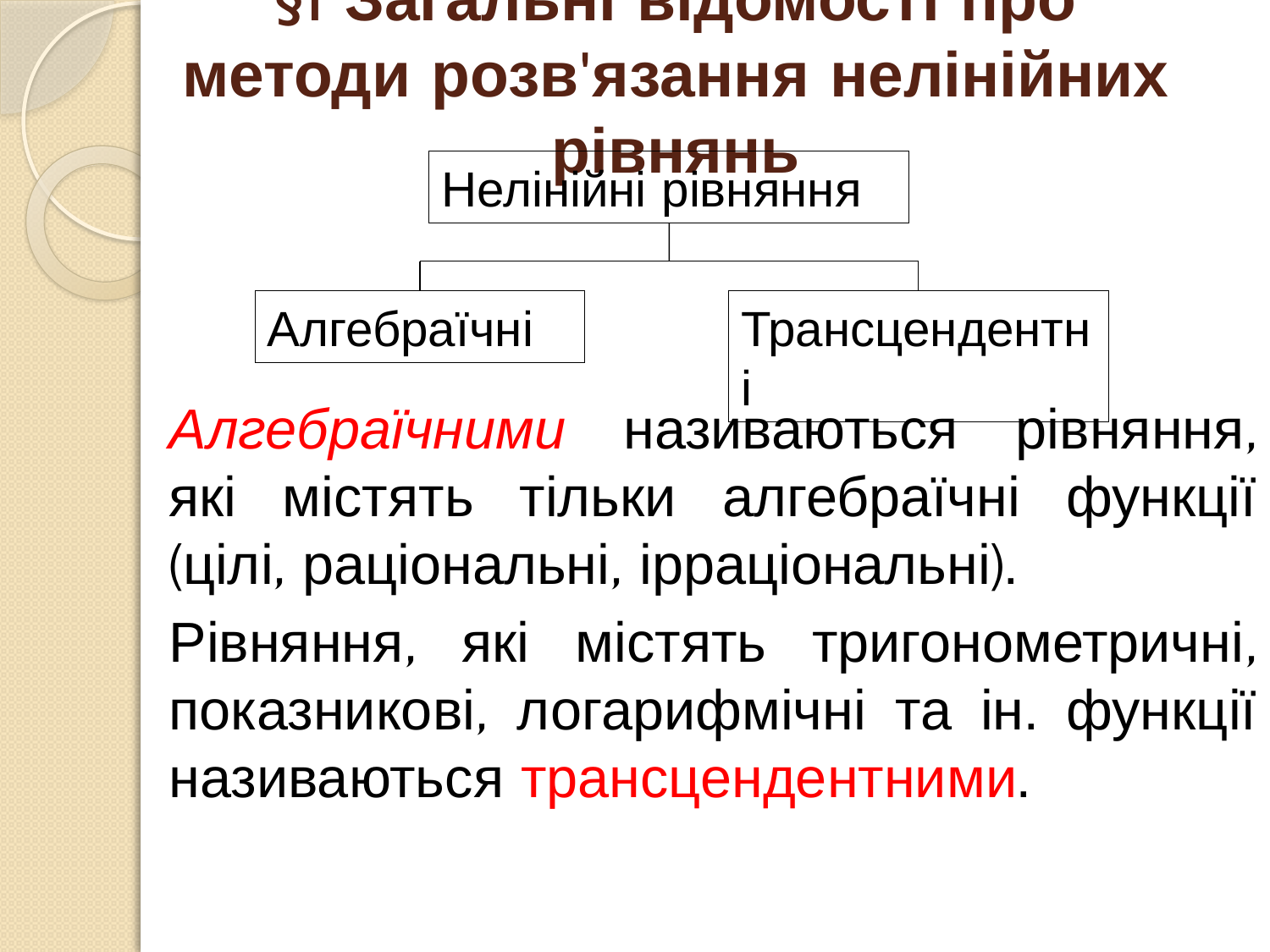

# §1 Загальні відомості про методи розв'язання нелінійних рівнянь
Нелінійні рівняння
Алгебраїчні
Трансцендентні
Алгебраїчними називаються рівняння, які містять тільки алгебраїчні функції (цілі, раціональні, ірраціональні).
Рівняння, які містять тригонометричні, показникові, логарифмічні та ін. функції називаються трансцендентними.